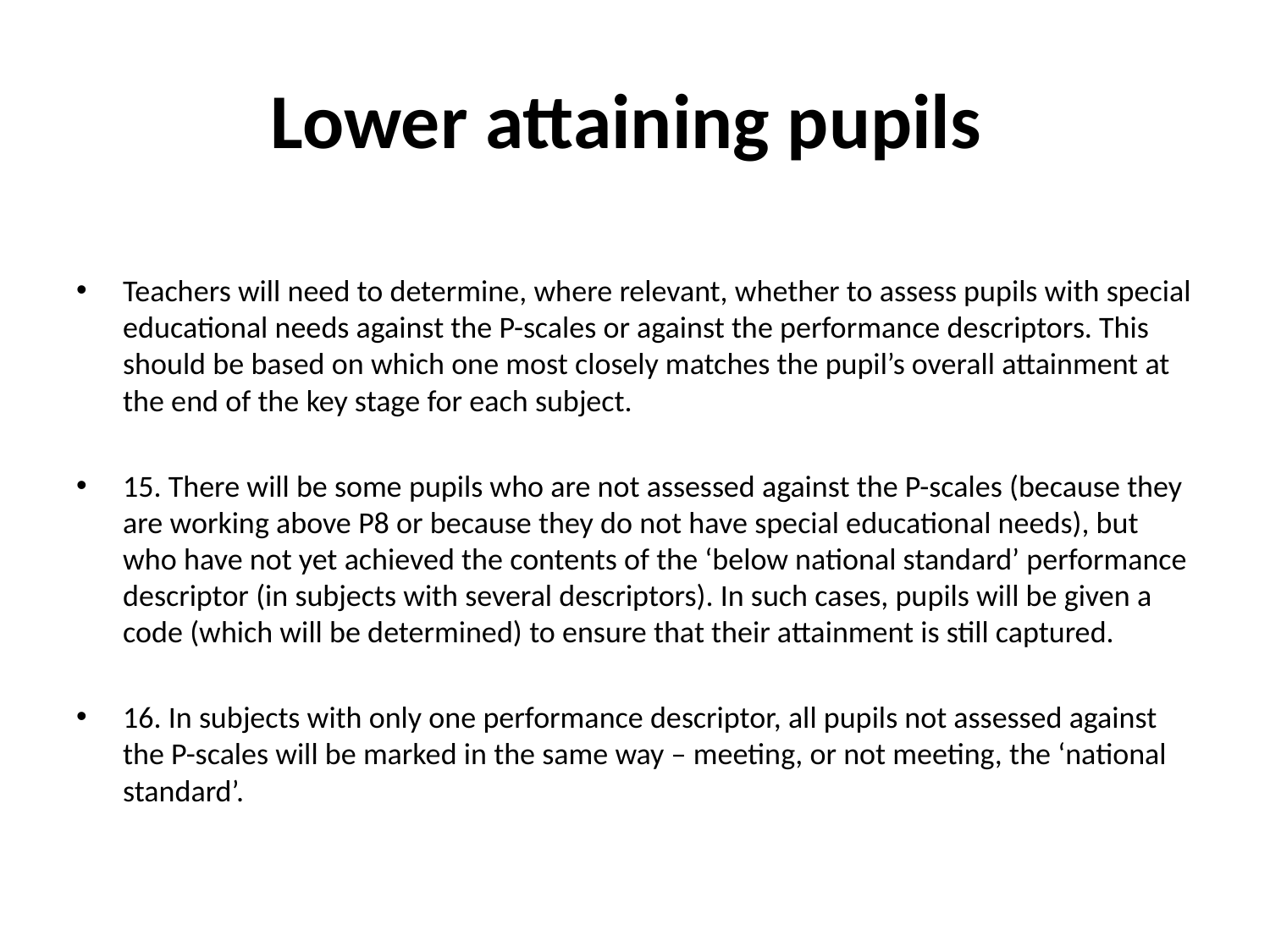

# Lower attaining pupils

Teachers will need to determine, where relevant, whether to assess pupils with special educational needs against the P-scales or against the performance descriptors. This should be based on which one most closely matches the pupil’s overall attainment at the end of the key stage for each subject.

15. There will be some pupils who are not assessed against the P-scales (because they are working above P8 or because they do not have special educational needs), but who have not yet achieved the contents of the ‘below national standard’ performance descriptor (in subjects with several descriptors). In such cases, pupils will be given a code (which will be determined) to ensure that their attainment is still captured.

16. In subjects with only one performance descriptor, all pupils not assessed against the P-scales will be marked in the same way – meeting, or not meeting, the ‘national standard’.